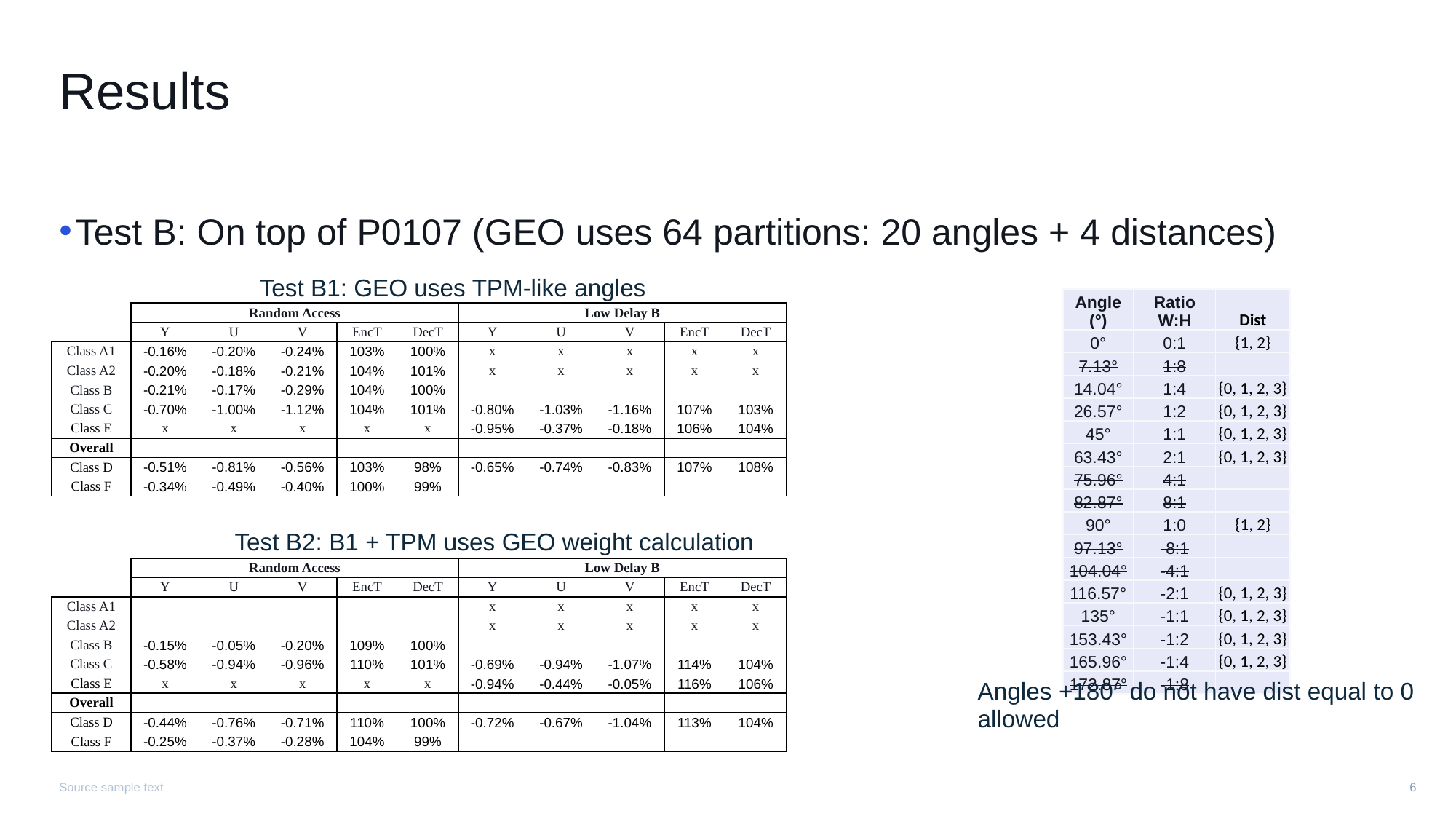

# Results

Test B: On top of P0107 (GEO uses 64 partitions: 20 angles + 4 distances)
Test B1: GEO uses TPM-like angles
| Angle (°) | Ratio W:H | Dist |
| --- | --- | --- |
| 0° | 0:1 | {1, 2} |
| 7.13° | 1:8 |  |
| 14.04° | 1:4 | {0, 1, 2, 3} |
| 26.57° | 1:2 | {0, 1, 2, 3} |
| 45° | 1:1 | {0, 1, 2, 3} |
| 63.43° | 2:1 | {0, 1, 2, 3} |
| 75.96° | 4:1 |  |
| 82.87° | 8:1 |  |
| 90° | 1:0 | {1, 2} |
| 97.13° | -8:1 |  |
| 104.04° | -4:1 |  |
| 116.57° | -2:1 | {0, 1, 2, 3} |
| 135° | -1:1 | {0, 1, 2, 3} |
| 153.43° | -1:2 | {0, 1, 2, 3} |
| 165.96° | -1:4 | {0, 1, 2, 3} |
| 172.87° | -1:8 |  |
|  | Random Access |  |  |  |  | Low Delay B |  |  |  |  |
| --- | --- | --- | --- | --- | --- | --- | --- | --- | --- | --- |
|  | Y | U | V | EncT | DecT | Y | U | V | EncT | DecT |
| Class A1 | -0.16% | -0.20% | -0.24% | 103% | 100% | x | x | x | x | x |
| Class A2 | -0.20% | -0.18% | -0.21% | 104% | 101% | x | x | x | x | x |
| Class B | -0.21% | -0.17% | -0.29% | 104% | 100% |  |  |  |  |  |
| Class C | -0.70% | -1.00% | -1.12% | 104% | 101% | -0.80% | -1.03% | -1.16% | 107% | 103% |
| Class E | x | x | x | x | x | -0.95% | -0.37% | -0.18% | 106% | 104% |
| Overall |  |  |  |  |  |  |  |  |  |  |
| Class D | -0.51% | -0.81% | -0.56% | 103% | 98% | -0.65% | -0.74% | -0.83% | 107% | 108% |
| Class F | -0.34% | -0.49% | -0.40% | 100% | 99% |  |  |  |  |  |
Test B2: B1 + TPM uses GEO weight calculation
|  | Random Access |  |  |  |  | Low Delay B |  |  |  |  |
| --- | --- | --- | --- | --- | --- | --- | --- | --- | --- | --- |
|  | Y | U | V | EncT | DecT | Y | U | V | EncT | DecT |
| Class A1 |  |  |  |  |  | x | x | x | x | x |
| Class A2 |  |  |  |  |  | x | x | x | x | x |
| Class B | -0.15% | -0.05% | -0.20% | 109% | 100% |  |  |  |  |  |
| Class C | -0.58% | -0.94% | -0.96% | 110% | 101% | -0.69% | -0.94% | -1.07% | 114% | 104% |
| Class E | x | x | x | x | x | -0.94% | -0.44% | -0.05% | 116% | 106% |
| Overall |  |  |  |  |  |  |  |  |  |  |
| Class D | -0.44% | -0.76% | -0.71% | 110% | 100% | -0.72% | -0.67% | -1.04% | 113% | 104% |
| Class F | -0.25% | -0.37% | -0.28% | 104% | 99% |  |  |  |  |  |
Angles +180° do not have dist equal to 0
allowed
Source sample text